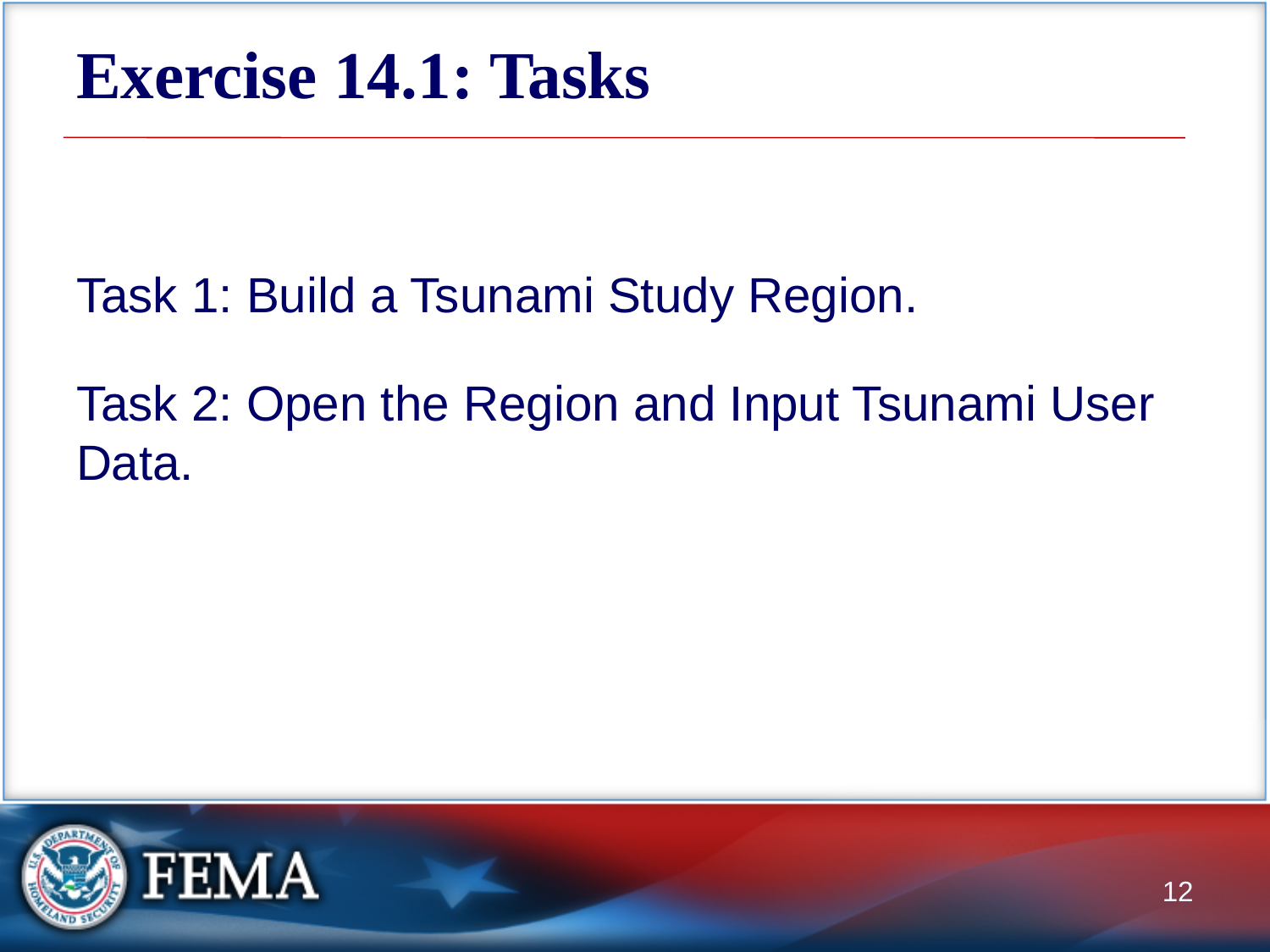

# Exercise 14.1: Tasks

Task 1: Build a Tsunami Study Region.
Task 2: Open the Region and Input Tsunami User Data.
12